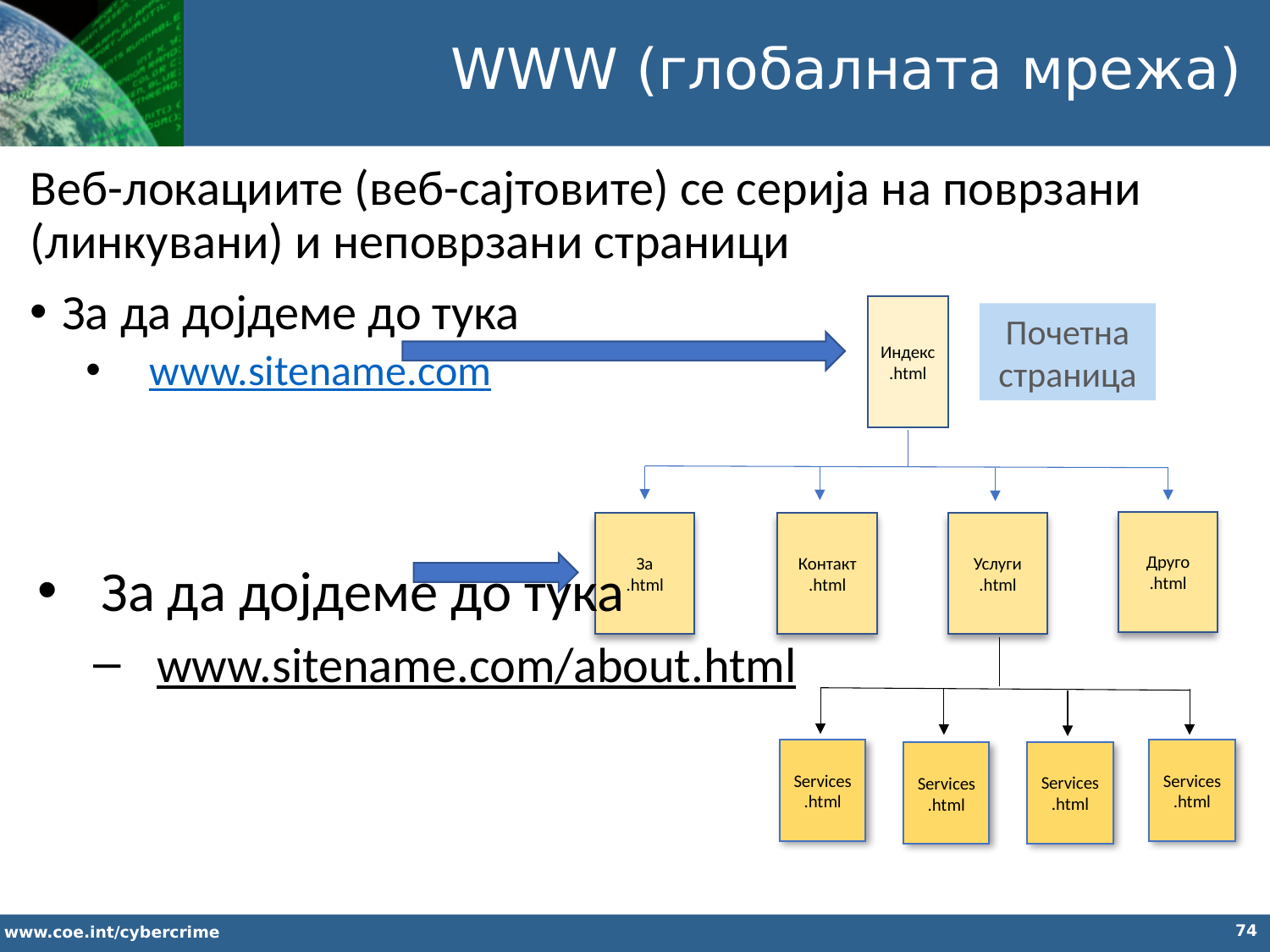

WWW (глобалната мрежа)
Веб-локациите (веб-сајтовите) се серија на поврзани (линкувани) и неповрзани страници
За да дојдеме до тука
www.sitename.com
Индекс
.html
Друго
.html
За
.html
Контакт
.html
Услуги
.html
Services.html
Services.html
Services.html
Services.html
Почетна страница

За да дојдеме до тука
www.sitename.com/about.html